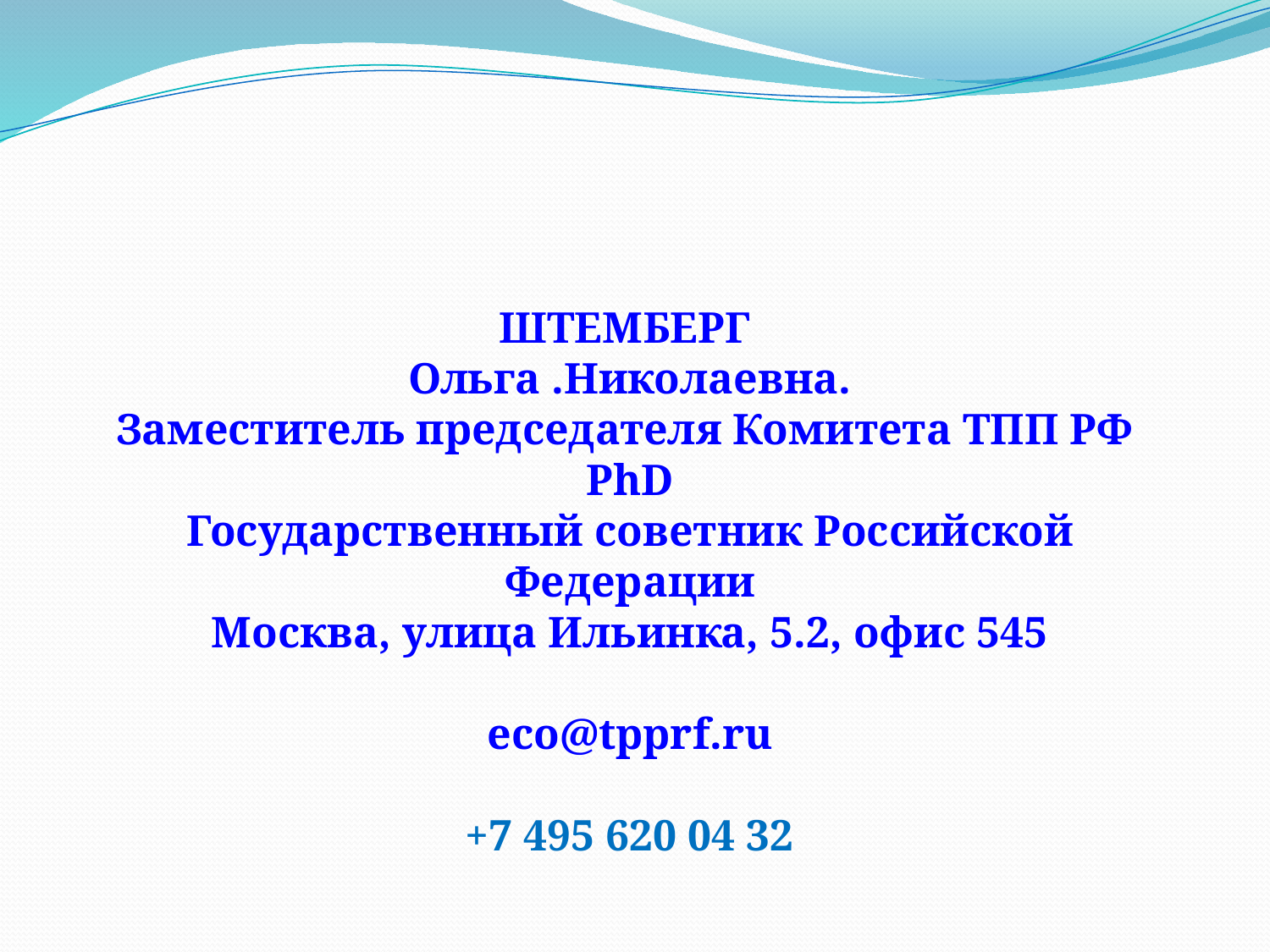

ШТЕМБЕРГ
Ольга .Николаевна.
Заместитель председателя Комитета ТПП РФ
PhD
Государственный советник Российской Федерации
Москва, улица Ильинка, 5.2, офис 545

eco@tpprf.ru

+7 495 620 04 32